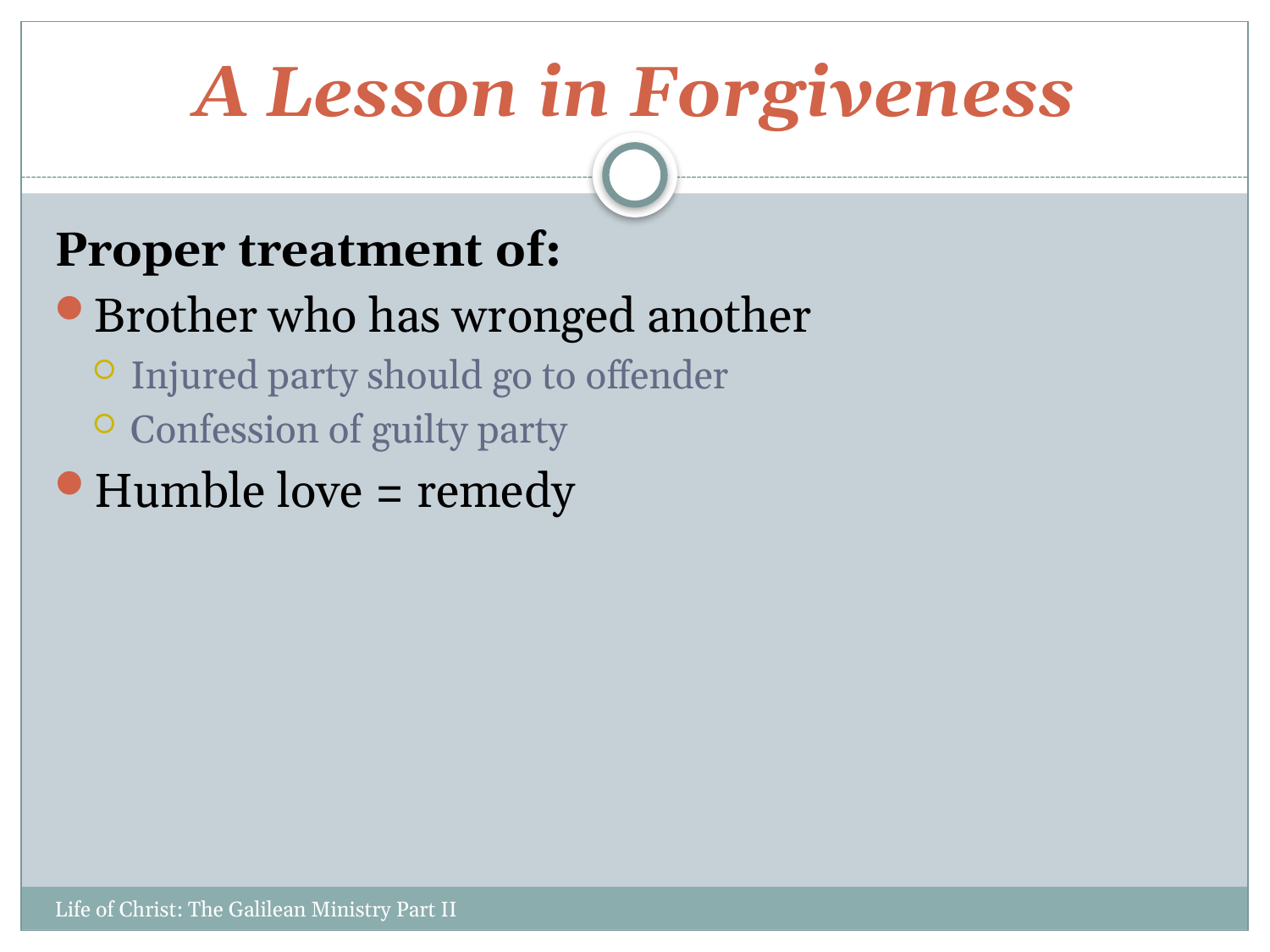

# A Lesson in Forgiveness
Proper treatment of:
Brother who has wronged another
Injured party should go to offender
Confession of guilty party
Humble love = remedy

Life of Christ: The Galilean Ministry Part II